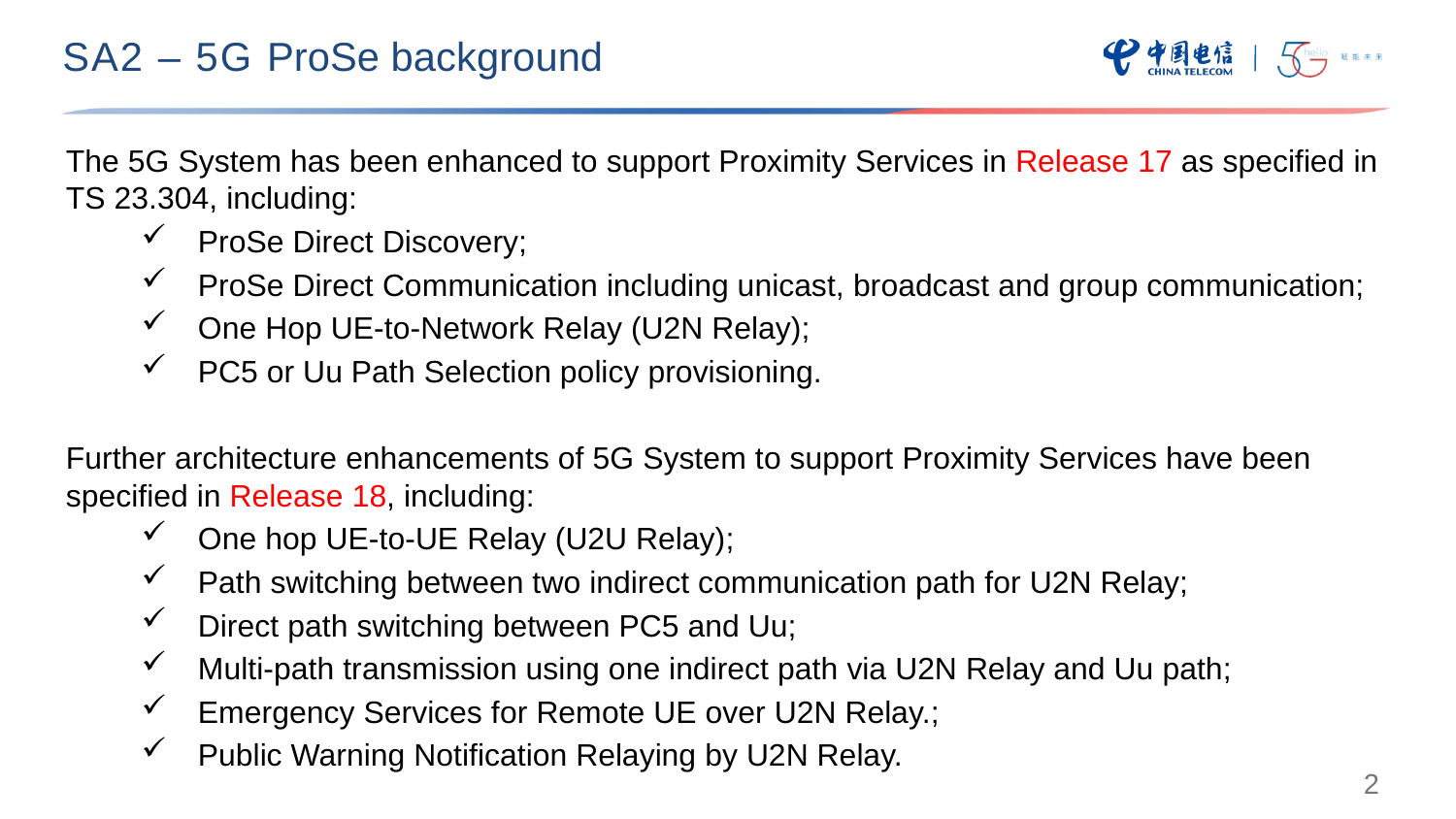

SA2 – 5G ProSe background
The 5G System has been enhanced to support Proximity Services in Release 17 as specified in TS 23.304, including:
ProSe Direct Discovery;
ProSe Direct Communication including unicast, broadcast and group communication;
One Hop UE-to-Network Relay (U2N Relay);
PC5 or Uu Path Selection policy provisioning.

Further architecture enhancements of 5G System to support Proximity Services have been specified in Release 18, including:
One hop UE-to-UE Relay (U2U Relay);
Path switching between two indirect communication path for U2N Relay;
Direct path switching between PC5 and Uu;
Multi-path transmission using one indirect path via U2N Relay and Uu path;
Emergency Services for Remote UE over U2N Relay.;
Public Warning Notification Relaying by U2N Relay.

2